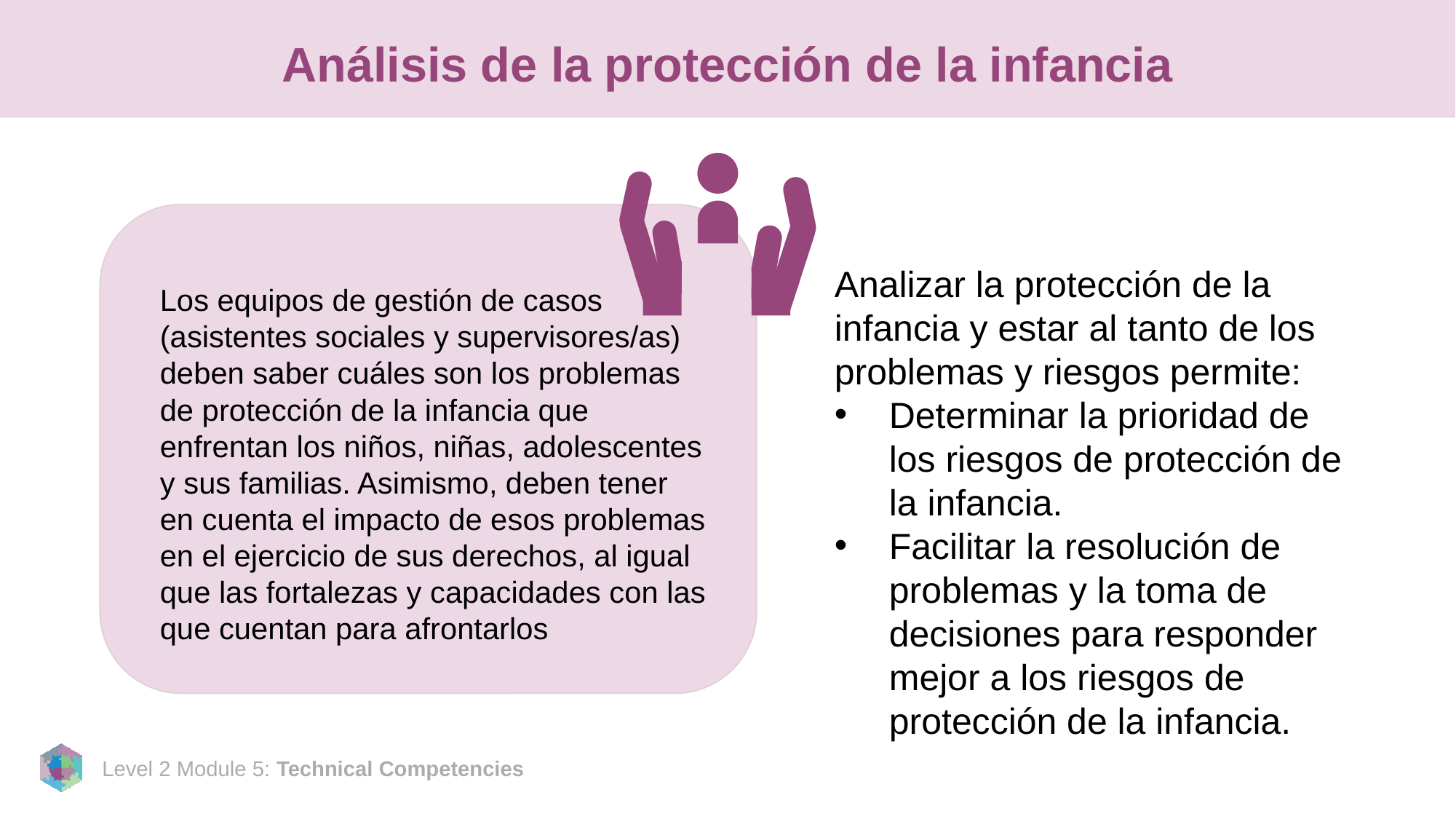

# Análisis de la protección de la infancia

Analizar la protección de la infancia y estar al tanto de los problemas y riesgos permite:
Determinar la prioridad de los riesgos de protección de la infancia.
Facilitar la resolución de problemas y la toma de decisiones para responder mejor a los riesgos de protección de la infancia.
Los equipos de gestión de casos (asistentes sociales y supervisores/as) deben saber cuáles son los problemas de protección de la infancia que enfrentan los niños, niñas, adolescentes y sus familias. Asimismo, deben tener en cuenta el impacto de esos problemas en el ejercicio de sus derechos, al igual que las fortalezas y capacidades con las que cuentan para afrontarlos